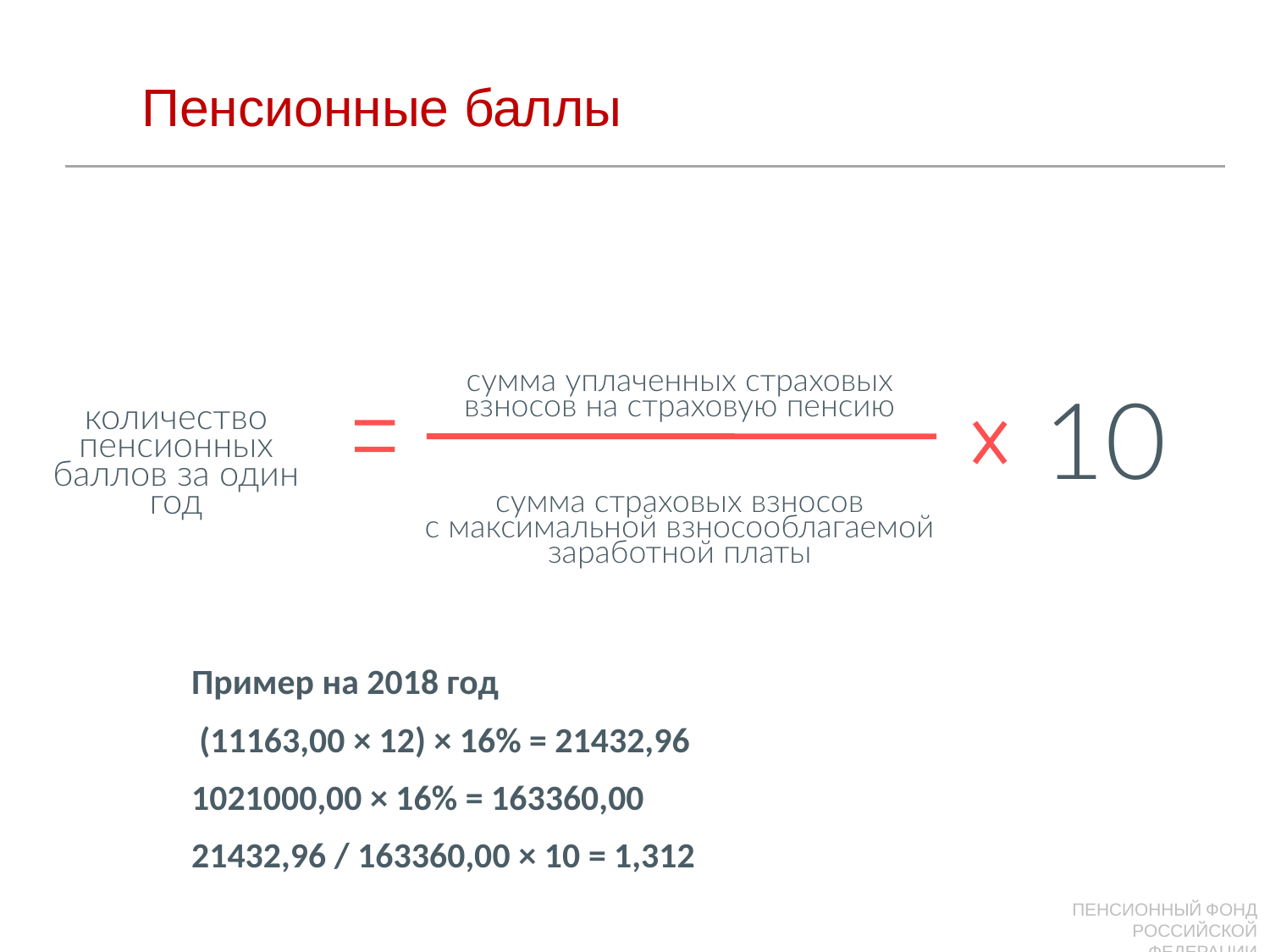

Пенсионные баллы

сумма уплаченных страховых
взносов на страховую пенсию

сумма страховых взносов
с максимальной взносооблагаемой
заработной платы

количество
пенсионных
баллов за один
год

10

Пример на 2018 год
 (11163,00 × 12) × 16% = 21432,96
1021000,00 × 16% = 163360,00
21432,96 / 163360,00 × 10 = 1,312